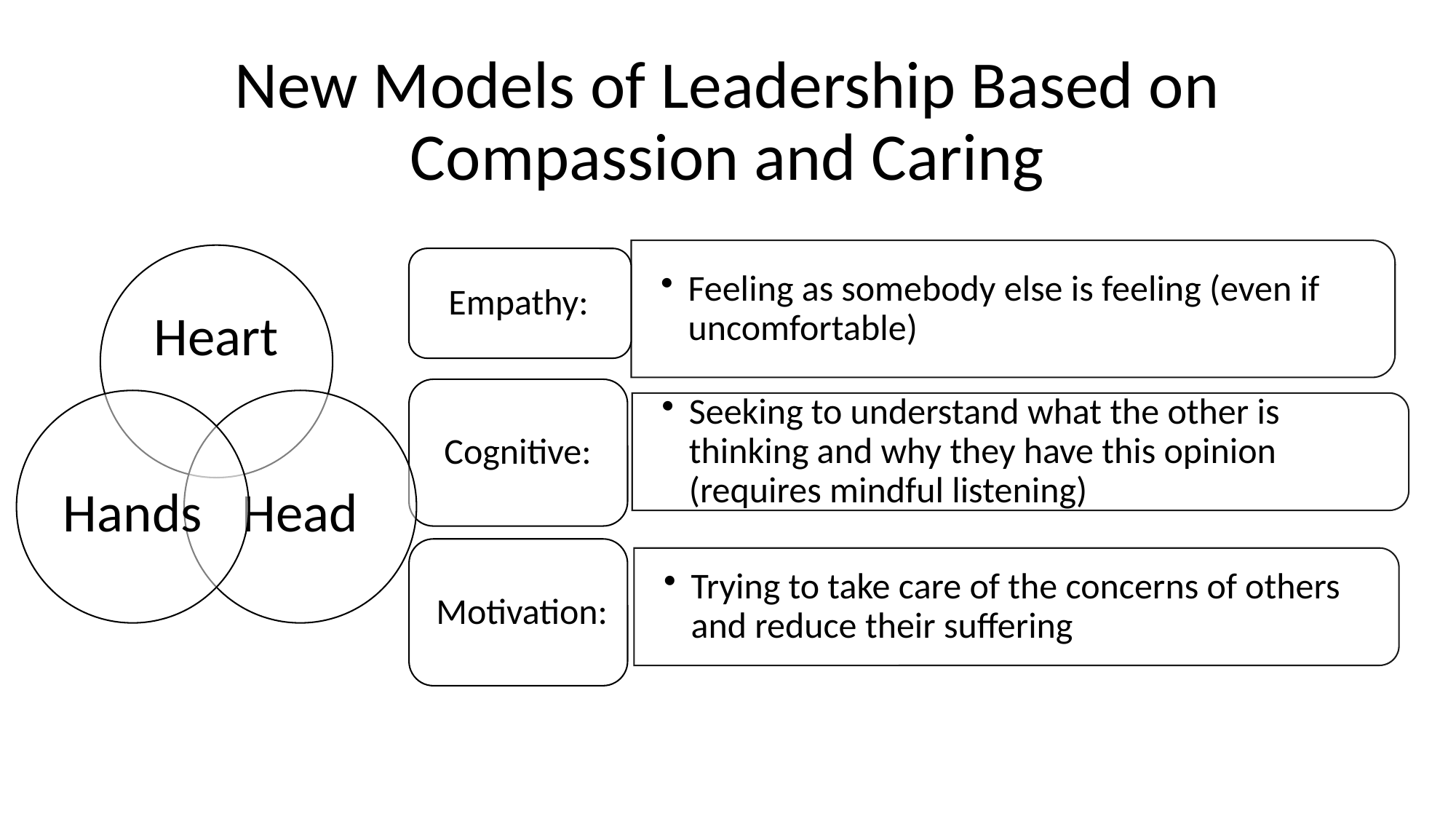

# New Models of Leadership Based on Compassion and Caring
Heart
Head
Hands
Feeling as somebody else is feeling (even if uncomfortable)
Empathy:
Seeking to understand what the other is thinking and why they have this opinion (requires mindful listening)
Cognitive:
Trying to take care of the concerns of others and reduce their suffering
Motivation: